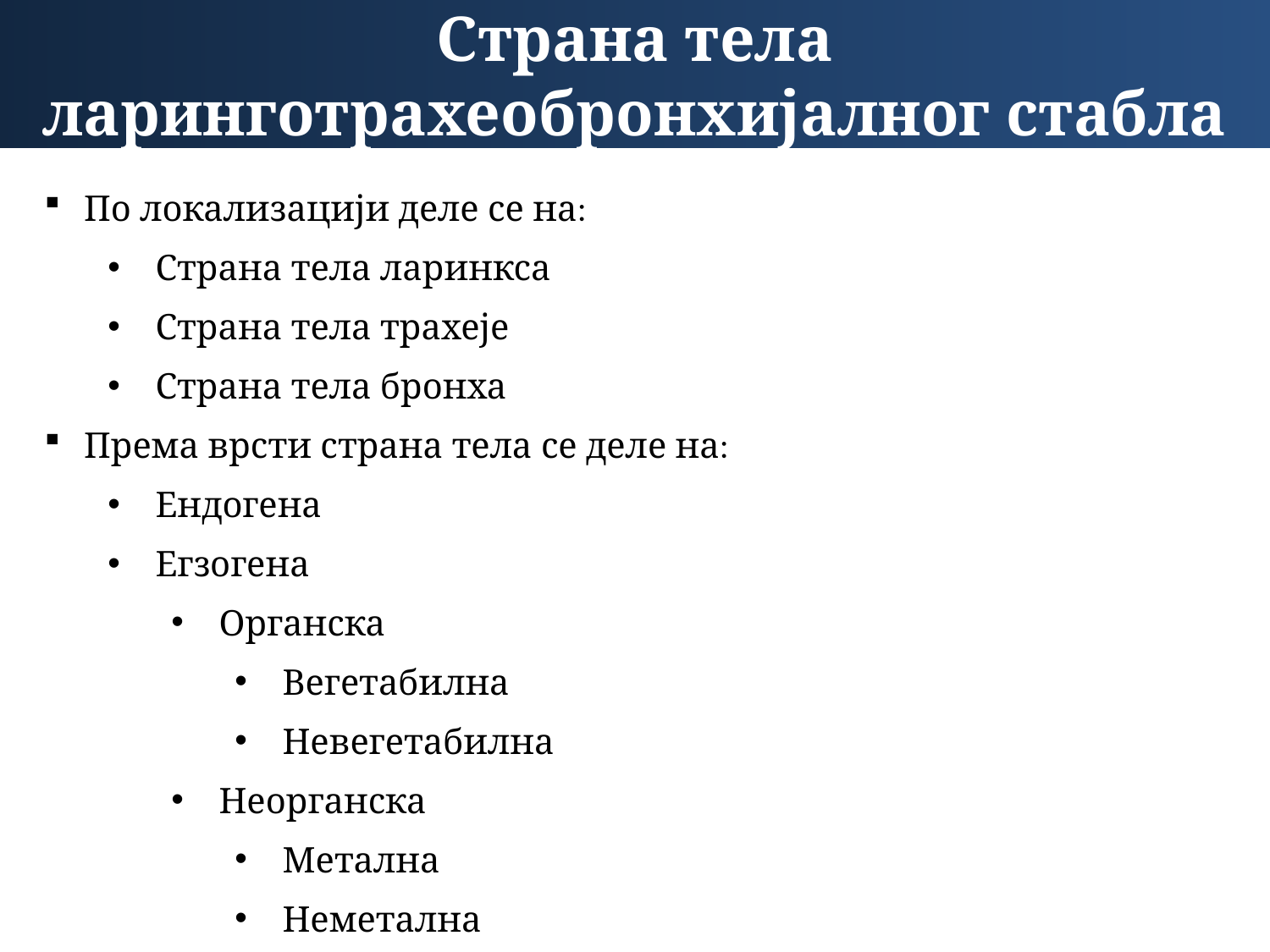

Страна тела ларинготрахеобронхијалног стабла
По локализацији деле се на:

Страна тела ларинкса

Страна тела трахеје

Страна тела бронха

Према врсти страна тела се деле на:

Ендогена

Егзогена

Органска

Вегетабилна

Невегетабилна

Неорганска

Метална

Неметална